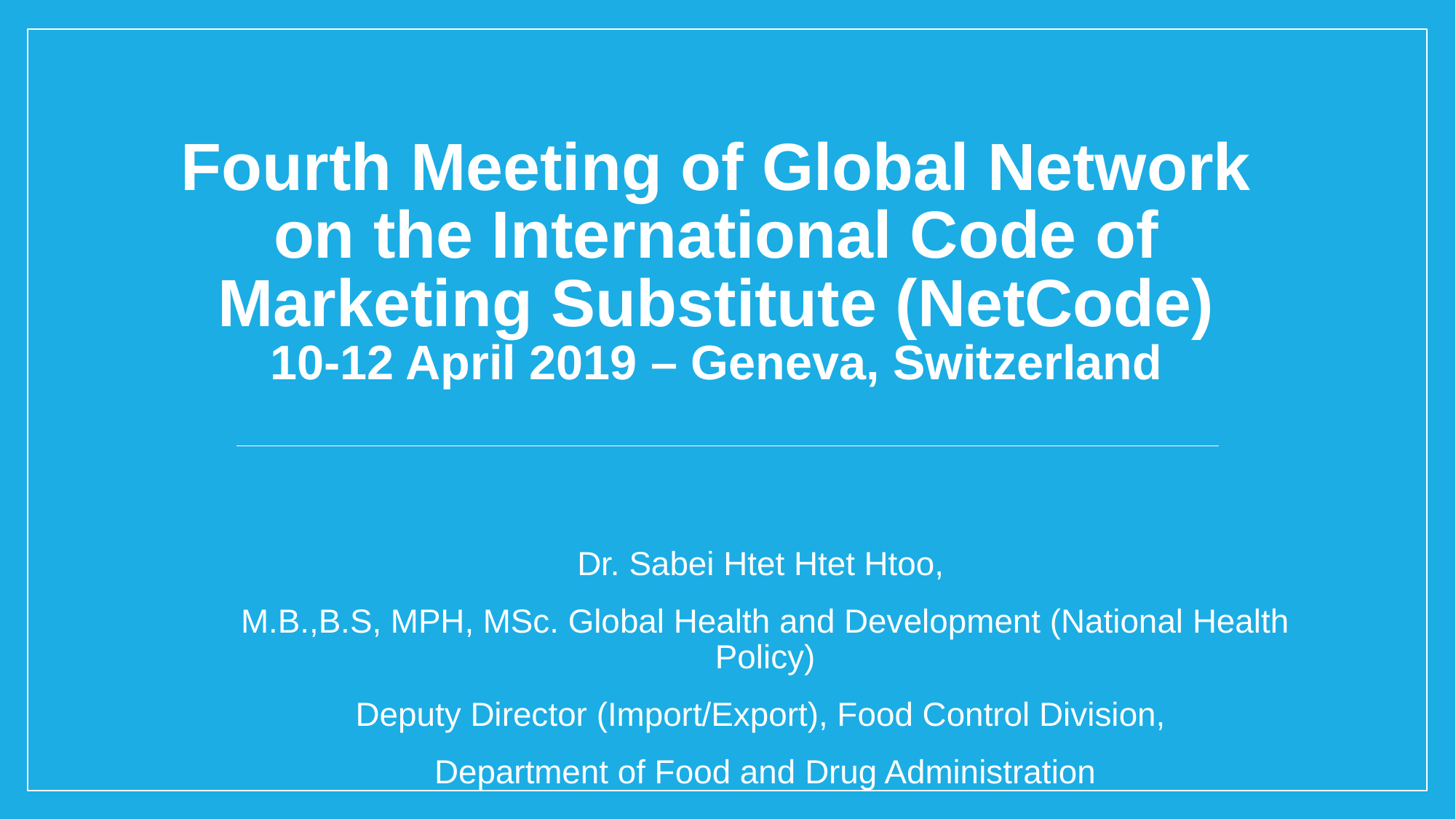

# Fourth Meeting of Global Network on the International Code of Marketing Substitute (NetCode) 10-12 April 2019 – Geneva, Switzerland

Dr. Sabei Htet Htet Htoo,
M.B.,B.S, MPH, MSc. Global Health and Development (National Health Policy)
Deputy Director (Import/Export), Food Control Division,
Department of Food and Drug Administration